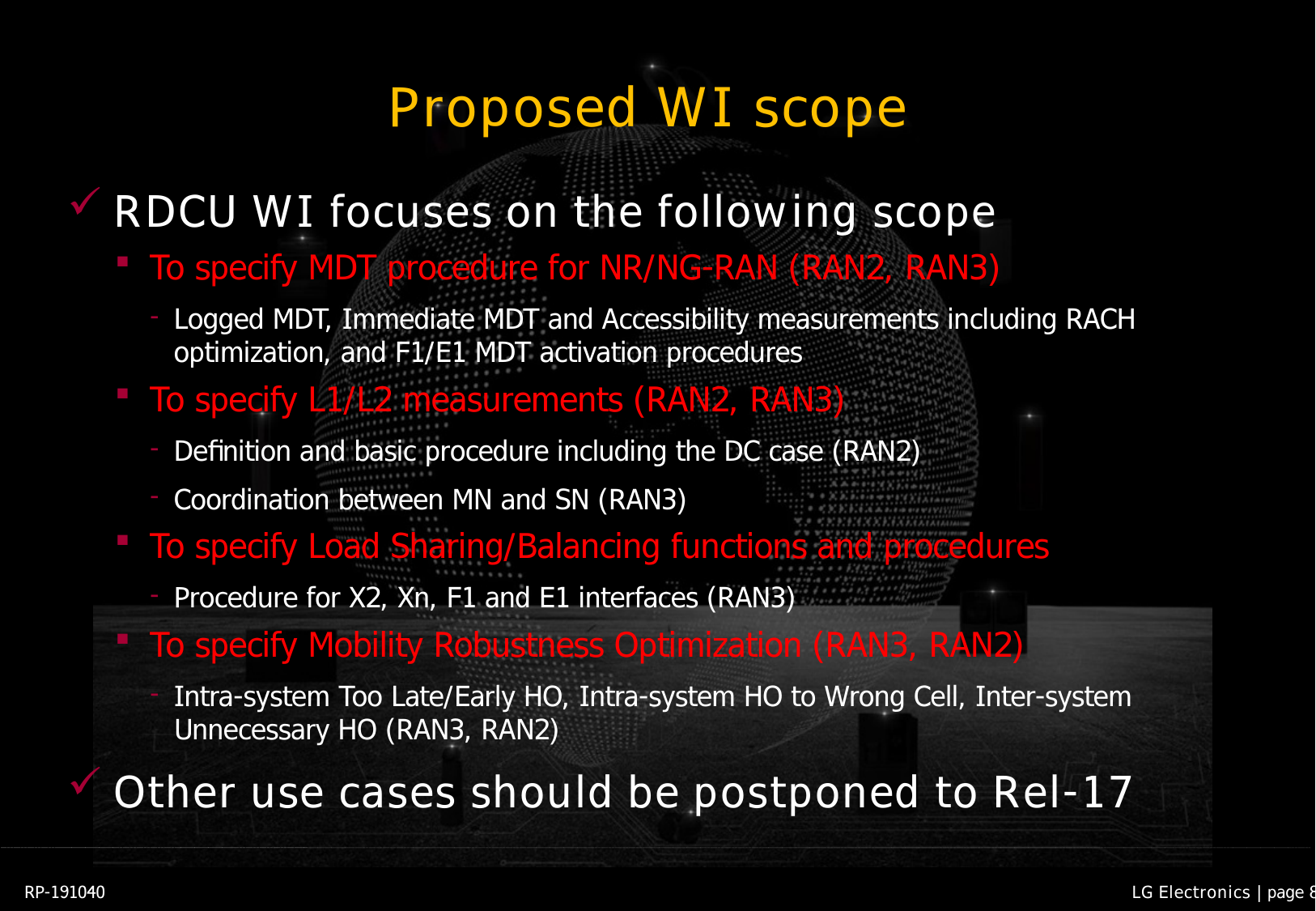

# Proposed WI scope
RDCU WI focuses on the following scope
To specify MDT procedure for NR/NG-RAN (RAN2, RAN3)
Logged MDT, Immediate MDT and Accessibility measurements including RACH optimization, and F1/E1 MDT activation procedures
To specify L1/L2 measurements (RAN2, RAN3)
Definition and basic procedure including the DC case (RAN2)
Coordination between MN and SN (RAN3)
To specify Load Sharing/Balancing functions and procedures
Procedure for X2, Xn, F1 and E1 interfaces (RAN3)
To specify Mobility Robustness Optimization (RAN3, RAN2)
Intra-system Too Late/Early HO, Intra-system HO to Wrong Cell, Inter-system Unnecessary HO (RAN3, RAN2)
Other use cases should be postponed to Rel-17